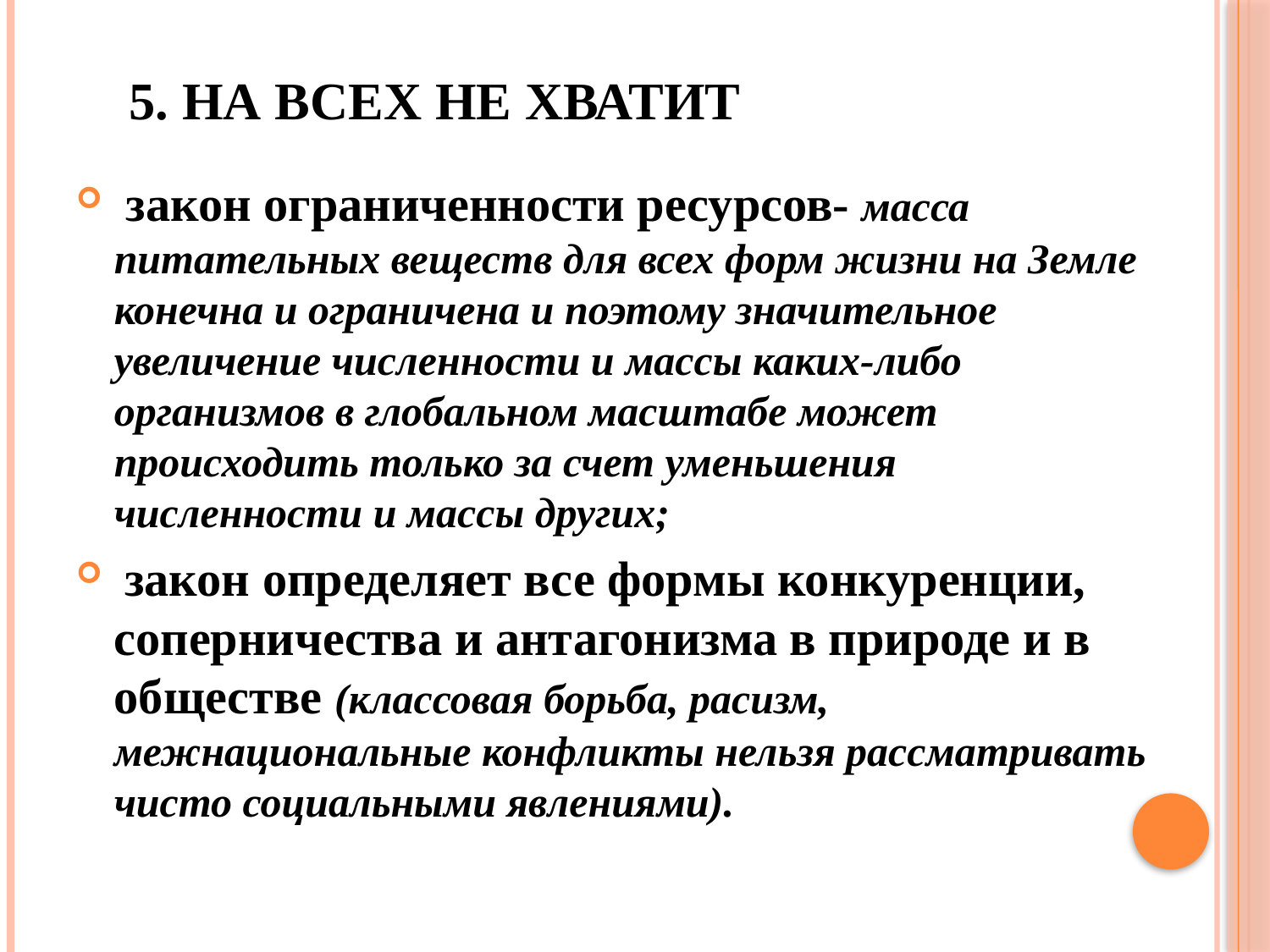

# 5. На всех не хватит
 закон ограниченности ресурсов- масса питательных веществ для всех форм жизни на Земле конечна и ограничена и поэтому значительное увеличение численности и массы каких-либо организмов в глобальном масштабе может происходить только за счет уменьшения численности и массы других;
 закон определяет все формы конкуренции, соперничества и антагонизма в природе и в обществе (классовая борьба, расизм, межнациональные конфликты нельзя рассматривать чисто социальными явлениями).